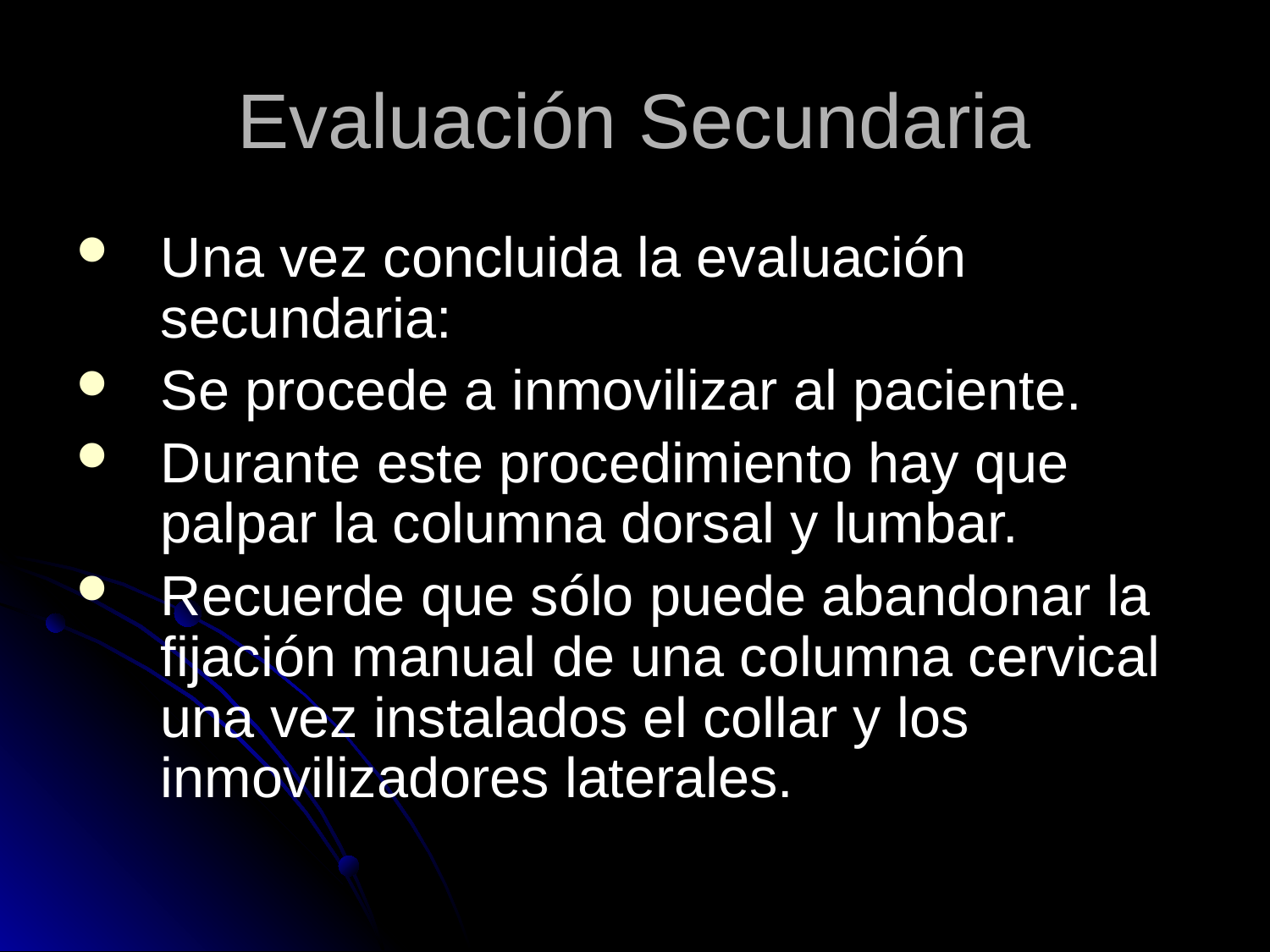

# Evaluación Secundaria
Una vez concluida la evaluación secundaria:
Se procede a inmovilizar al paciente.
Durante este procedimiento hay que palpar la columna dorsal y lumbar.
Recuerde que sólo puede abandonar la fijación manual de una columna cervical una vez instalados el collar y los inmovilizadores laterales.